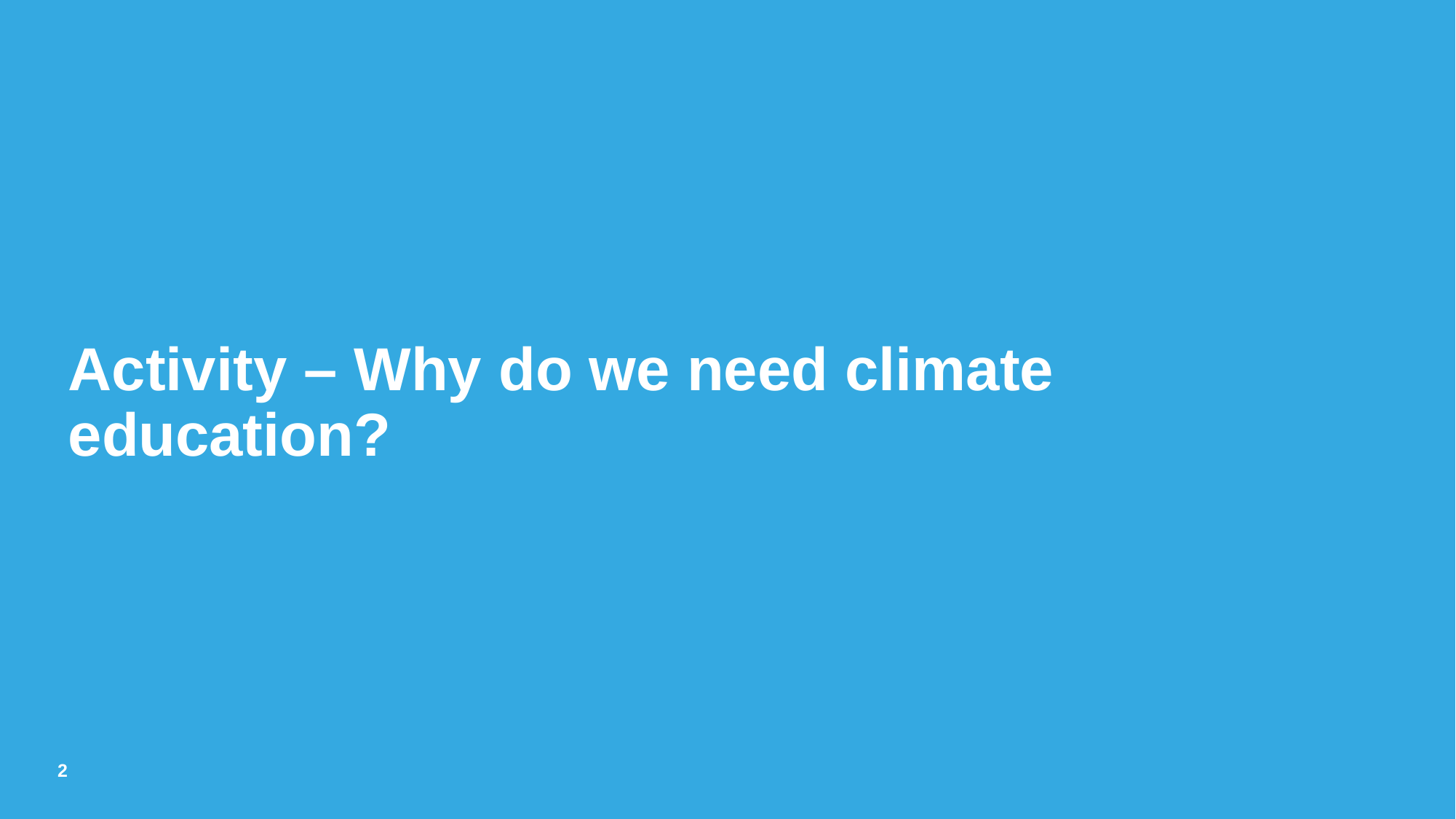

# Activity – Why do we need climate education?
2